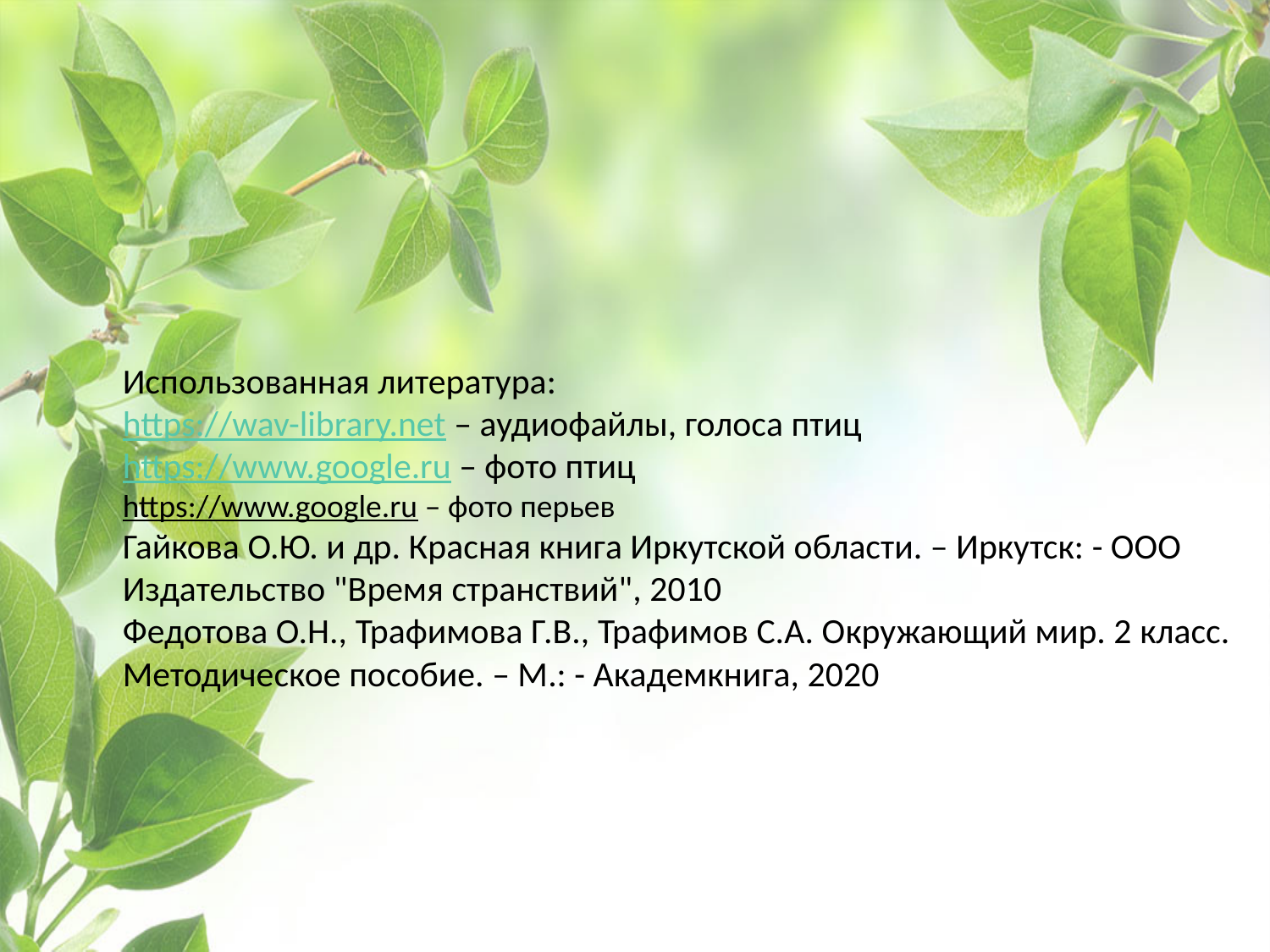

Использованная литература:
https://wav-library.net – аудиофайлы, голоса птиц
https://www.google.ru – фото птиц
https://www.google.ru – фото перьев
Гайкова О.Ю. и др. Красная книга Иркутской области. – Иркутск: - ООО Издательство "Время странствий", 2010
Федотова О.Н., Трафимова Г.В., Трафимов С.А. Окружающий мир. 2 класс. Методическое пособие. – М.: - Академкнига, 2020